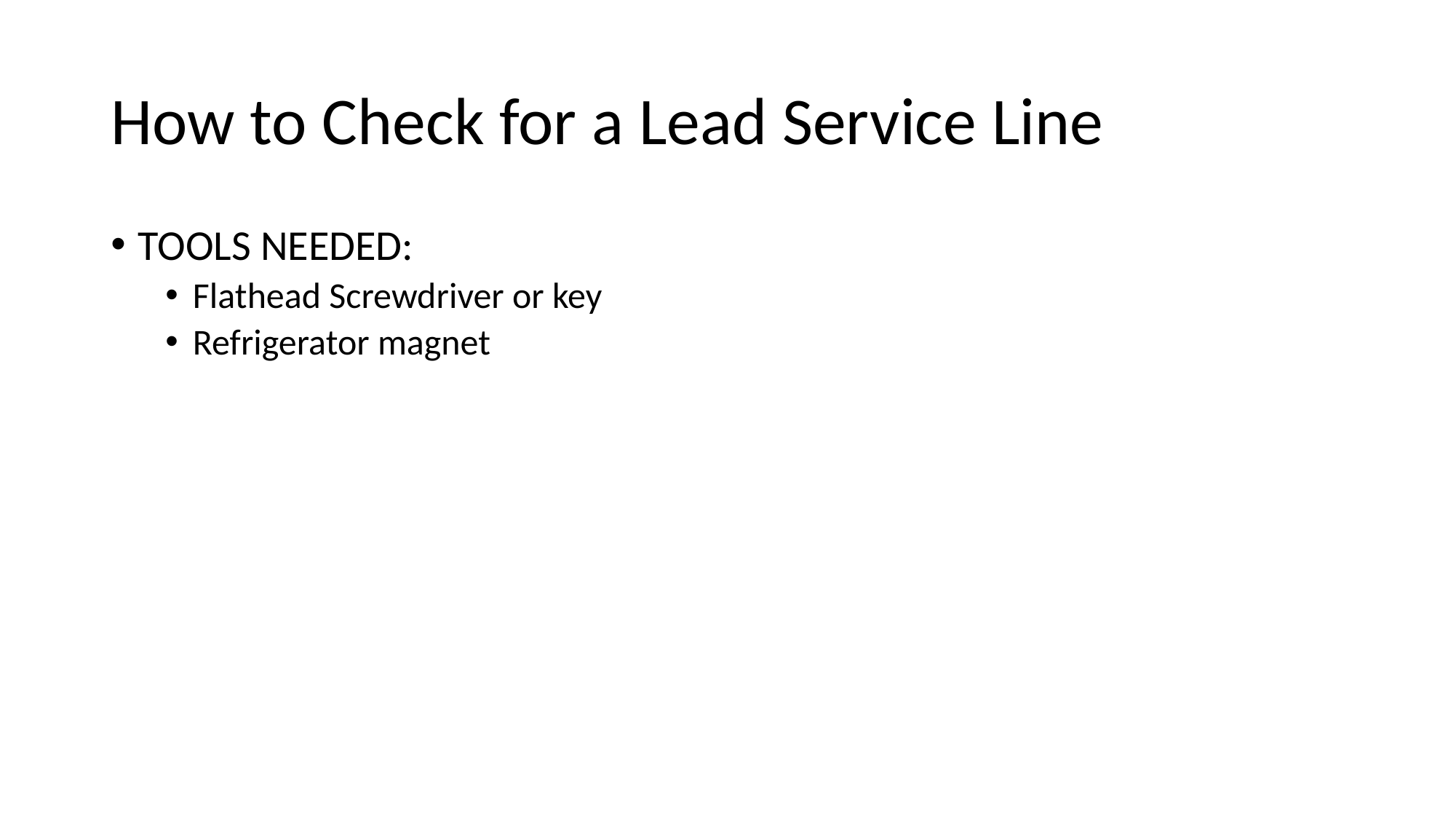

# How to Check for a Lead Service Line
TOOLS NEEDED:
Flathead Screwdriver or key
Refrigerator magnet